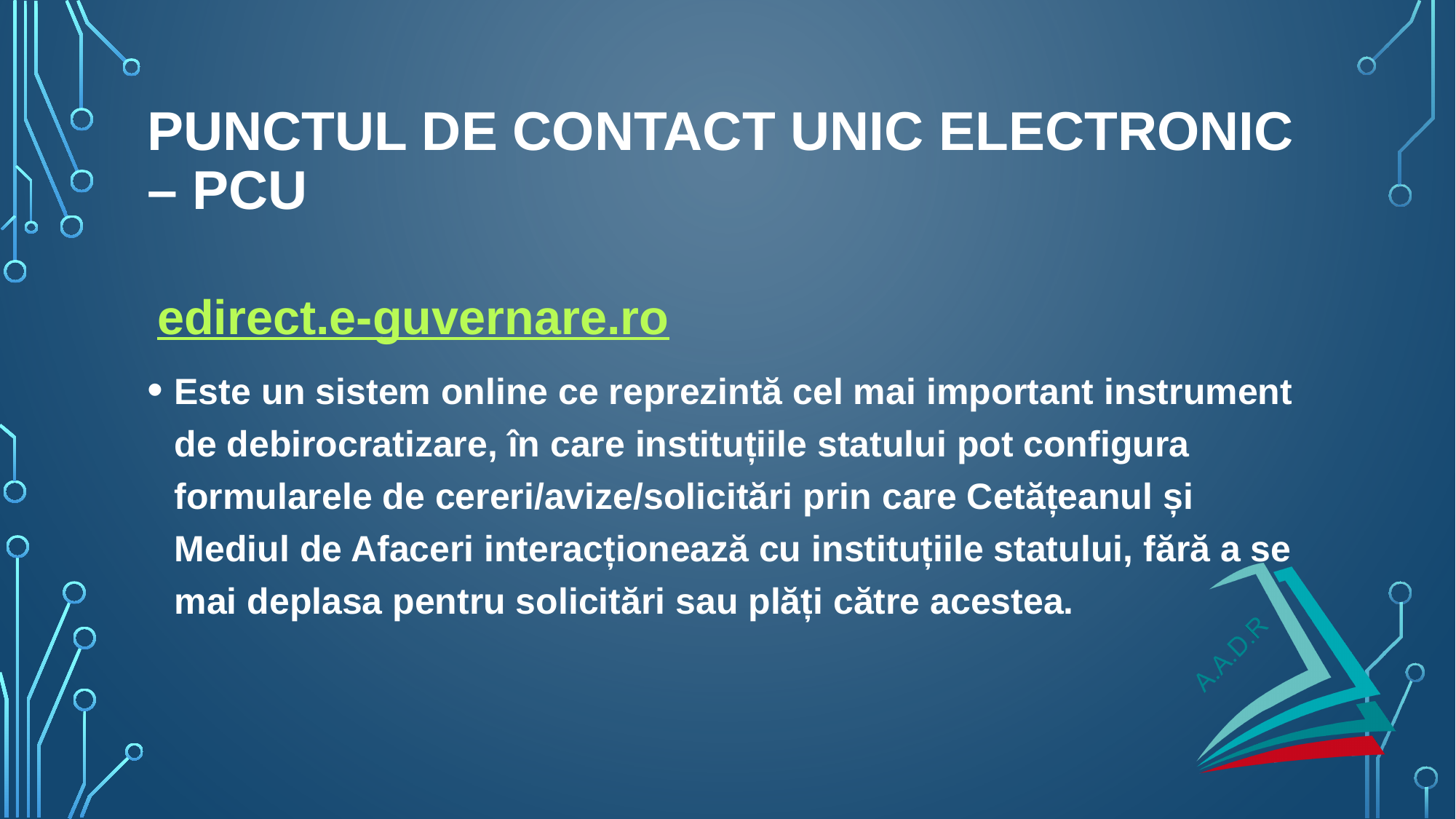

# Punctul de Contact Unic electronic – PCU
 edirect.e-guvernare.ro
Este un sistem online ce reprezintă cel mai important instrument de debirocratizare, în care instituțiile statului pot configura formularele de cereri/avize/solicitări prin care Cetățeanul și Mediul de Afaceri interacționează cu instituțiile statului, fără a se mai deplasa pentru solicitări sau plăți către acestea.